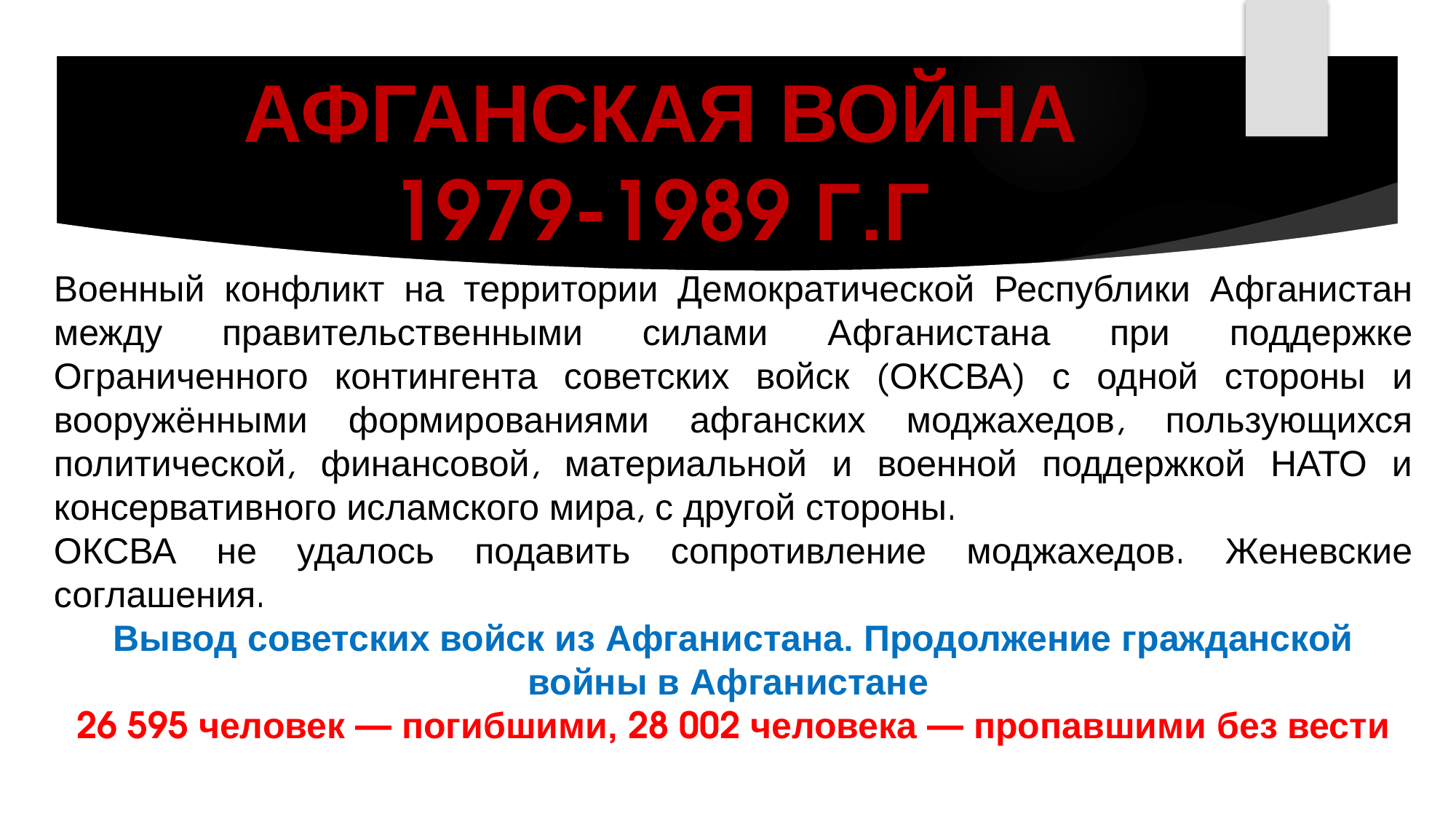

# АФГАНСКАЯ ВОЙНА 1979-1989 Г.Г
Военный конфликт на территории Демократической Республики Афганистан между правительственными силами Афганистана при поддержке Ограниченного контингента советских войск (ОКСВА) с одной стороны и вооружёнными формированиями афганских моджахедов, пользующихся политической, финансовой, материальной и военной поддержкой НАТО и консервативного исламского мира, с другой стороны.
ОКСВА не удалось подавить сопротивление моджахедов. Женевские соглашения.
Вывод советских войск из Афганистана. Продолжение гражданской войны в Афганистане
26 595 человек — погибшими, 28 002 человека — пропавшими без вести